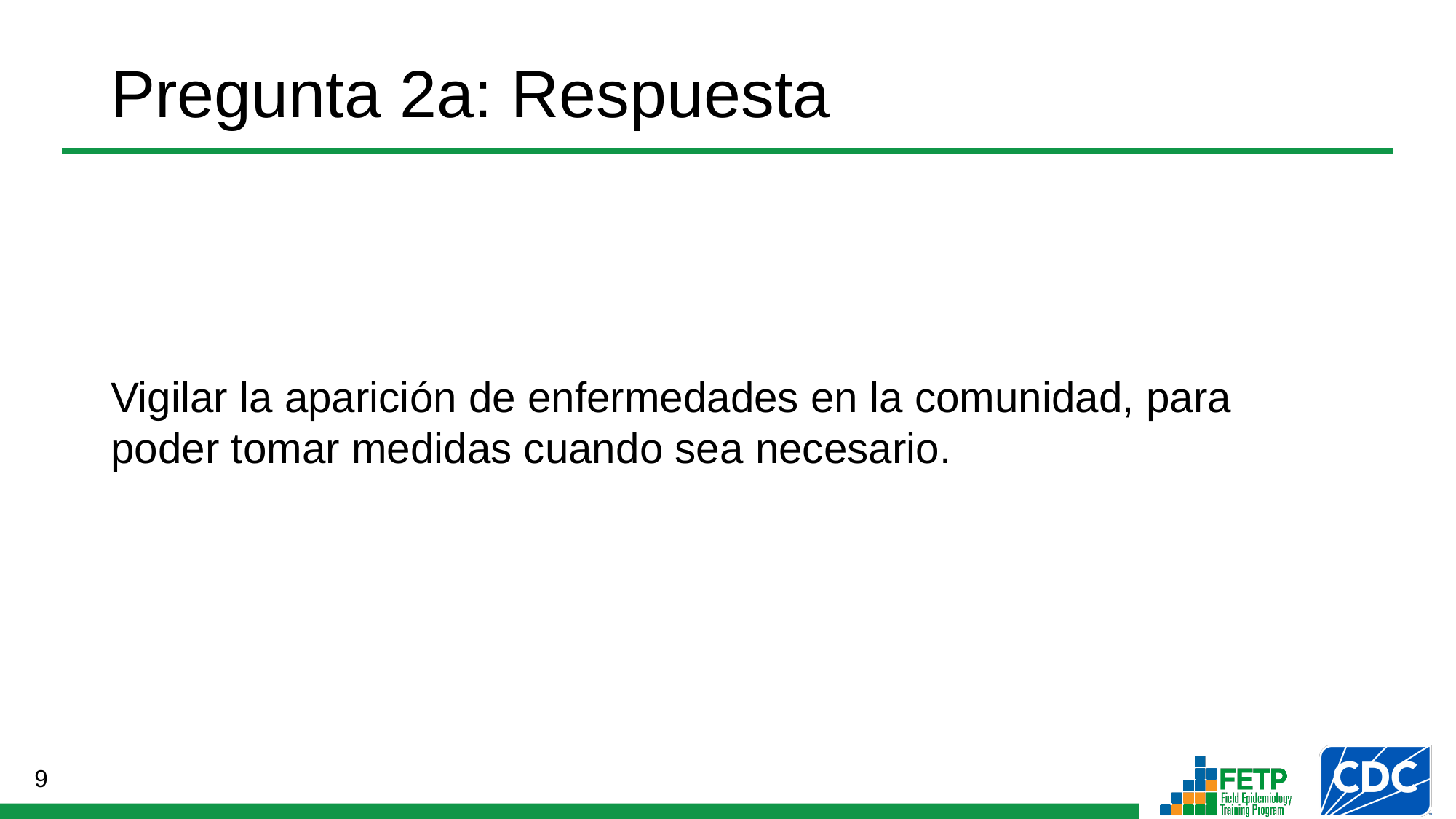

# Pregunta 2a: Respuesta
Vigilar la aparición de enfermedades en la comunidad, para poder tomar medidas cuando sea necesario.